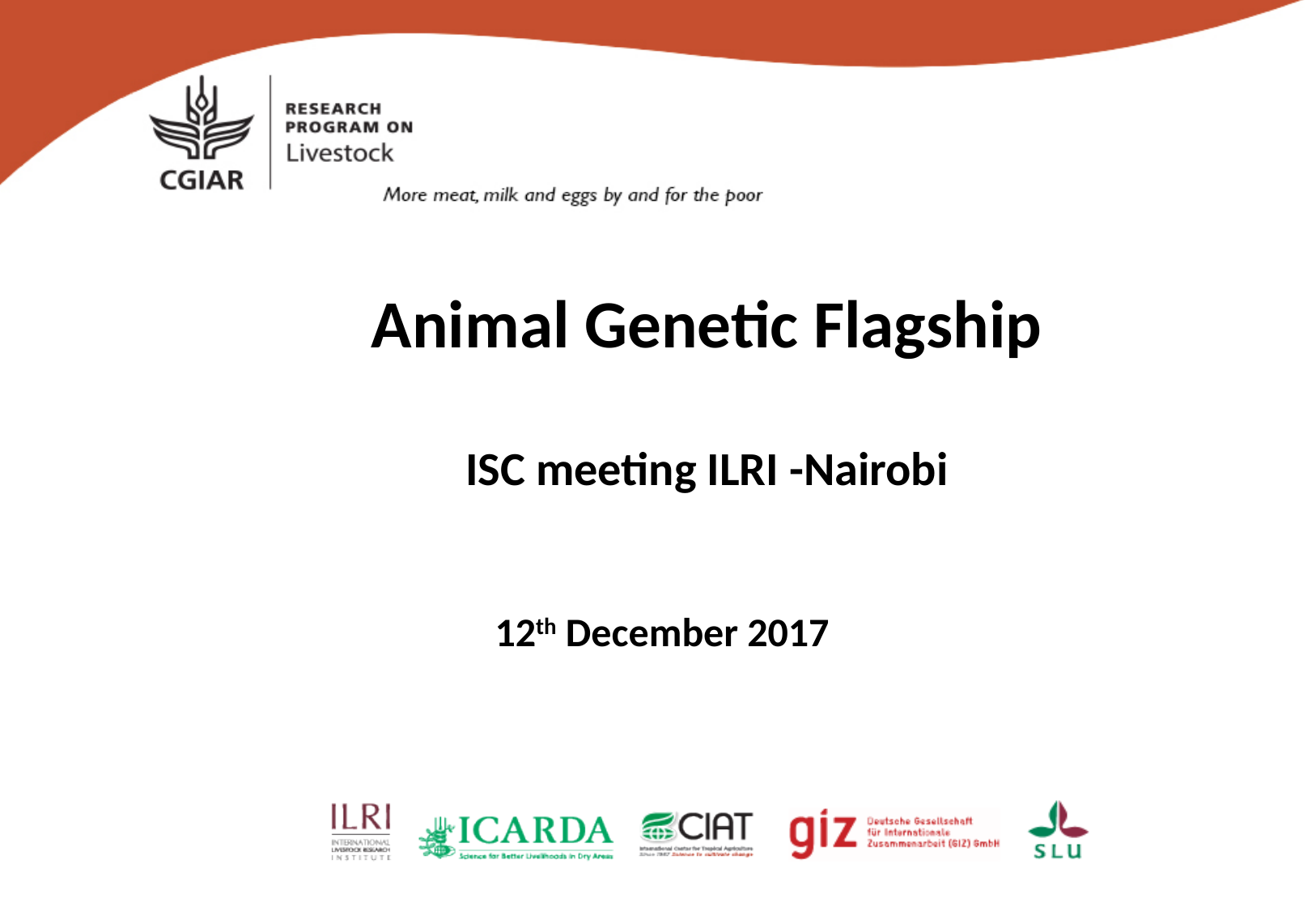

Animal Genetic Flagship

ISC meeting ILRI -Nairobi
 12th December 2017